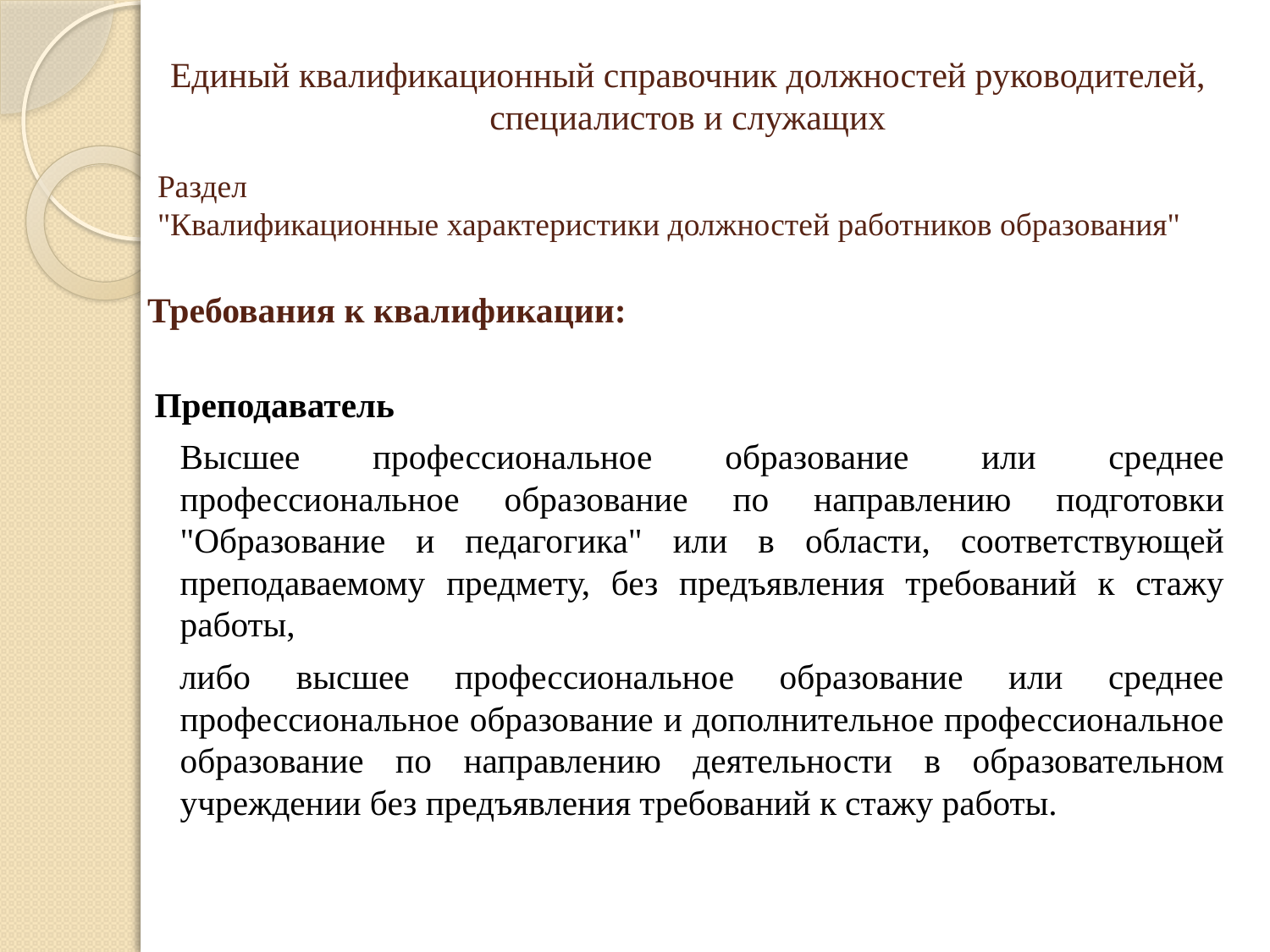

Единый квалификационный справочник должностей руководителей, специалистов и служащих
# Раздел "Квалификационные характеристики должностей работников образования"
Требования к квалификации:
Преподаватель
	Высшее профессиональное образование или среднее профессиональное образование по направлению подготовки "Образование и педагогика" или в области, соответствующей преподаваемому предмету, без предъявления требований к стажу работы,
либо высшее профессиональное образование или среднее профессиональное образование и дополнительное профессиональное образование по направлению деятельности в образовательном учреждении без предъявления требований к стажу работы.